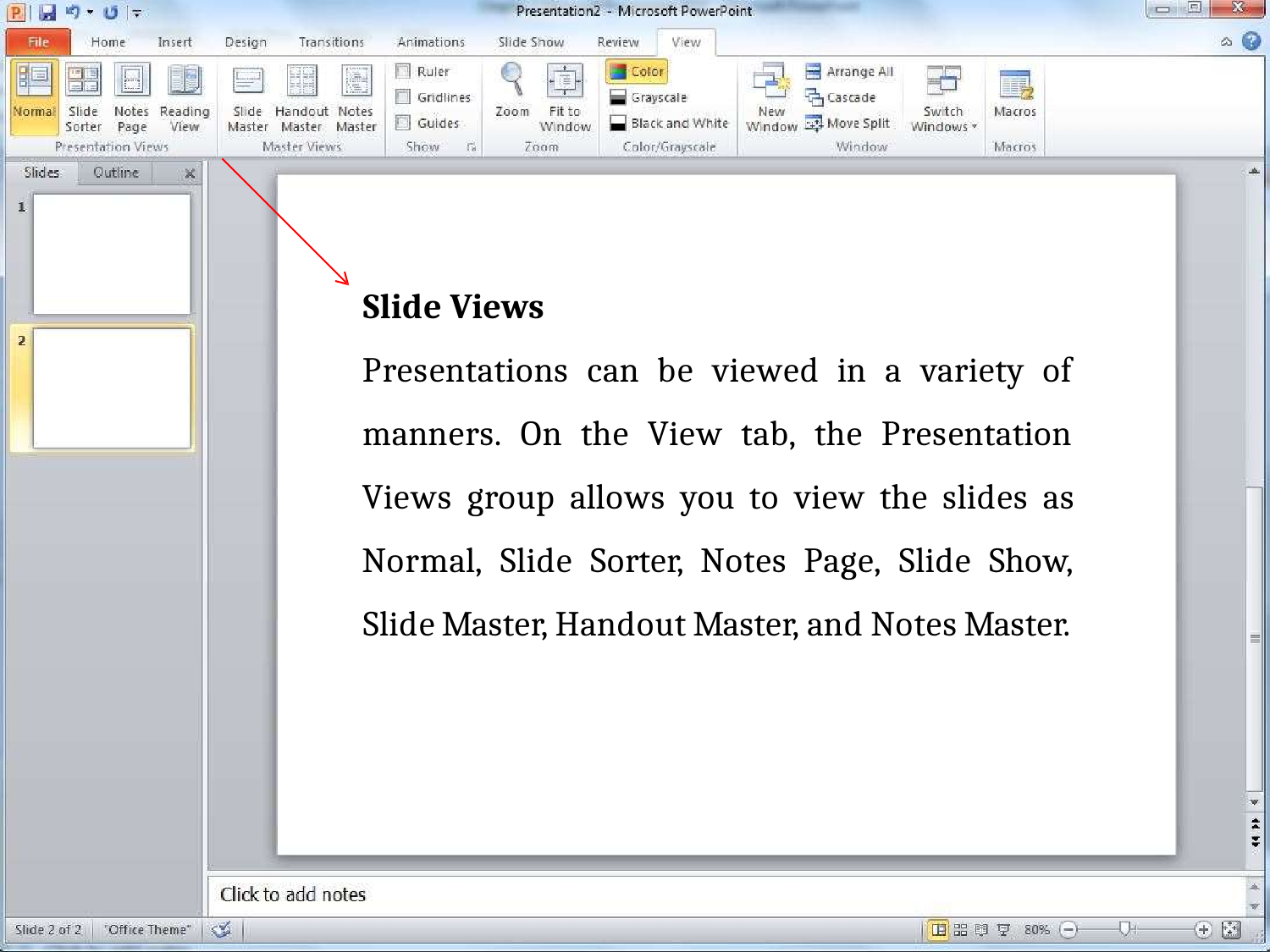

Slide Views
Presentations can be viewed in a variety of  manners. On the View tab, the Presentation  Views group allows you to view the slides as  Normal, Slide Sorter, Notes Page, Slide Show,  Slide Master, Handout Master, and Notes Master.